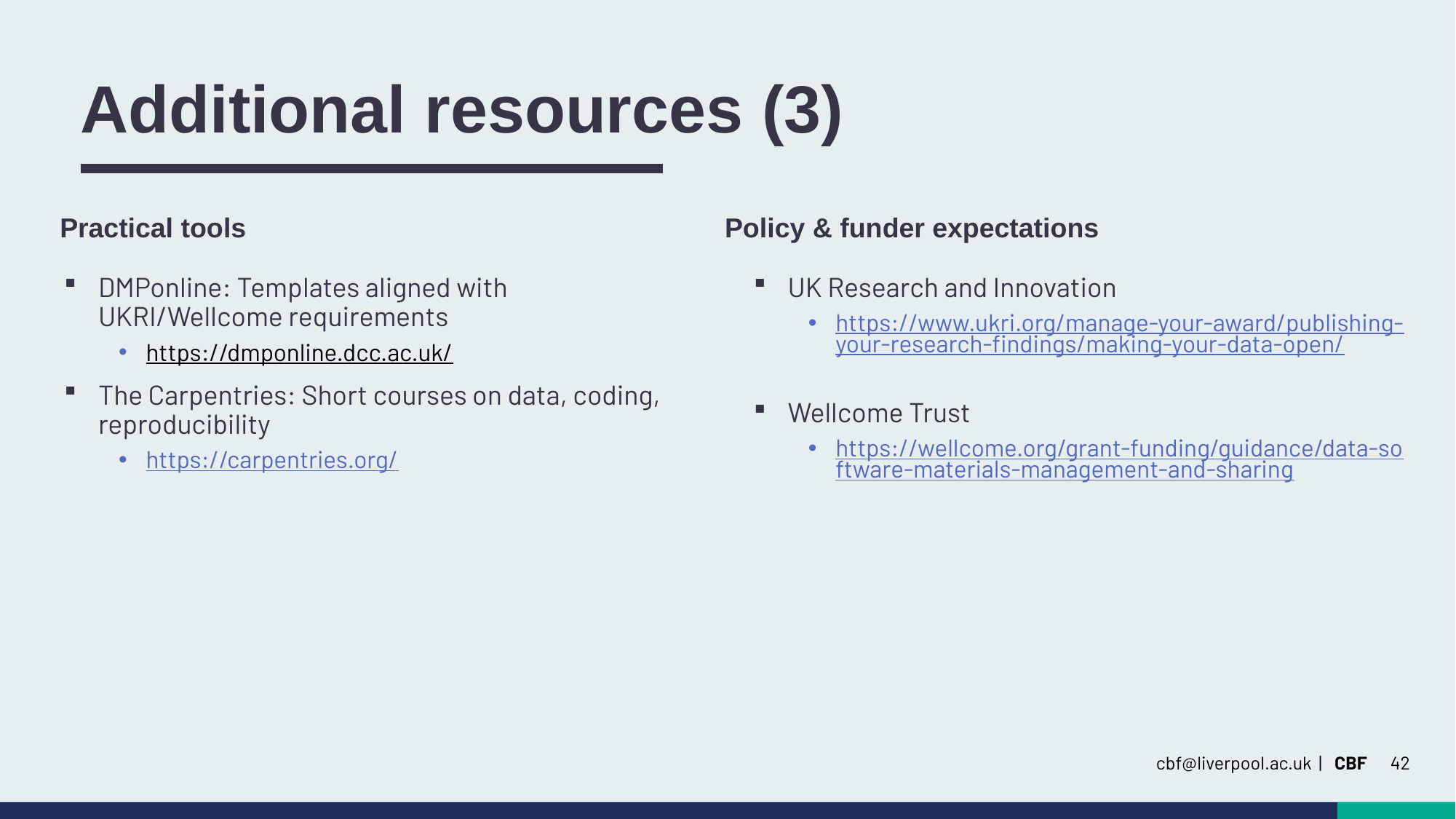

# Additional resources (3)
Practical tools
Policy & funder expectations
DMPonline: Templates aligned with UKRI/Wellcome requirements
https://dmponline.dcc.ac.uk/
The Carpentries: Short courses on data, coding, reproducibility
https://carpentries.org/

UK Research and Innovation
https://www.ukri.org/manage-your-award/publishing-your-research-findings/making-your-data-open/
Wellcome Trust
https://wellcome.org/grant-funding/guidance/data-software-materials-management-and-sharing

CBF
42